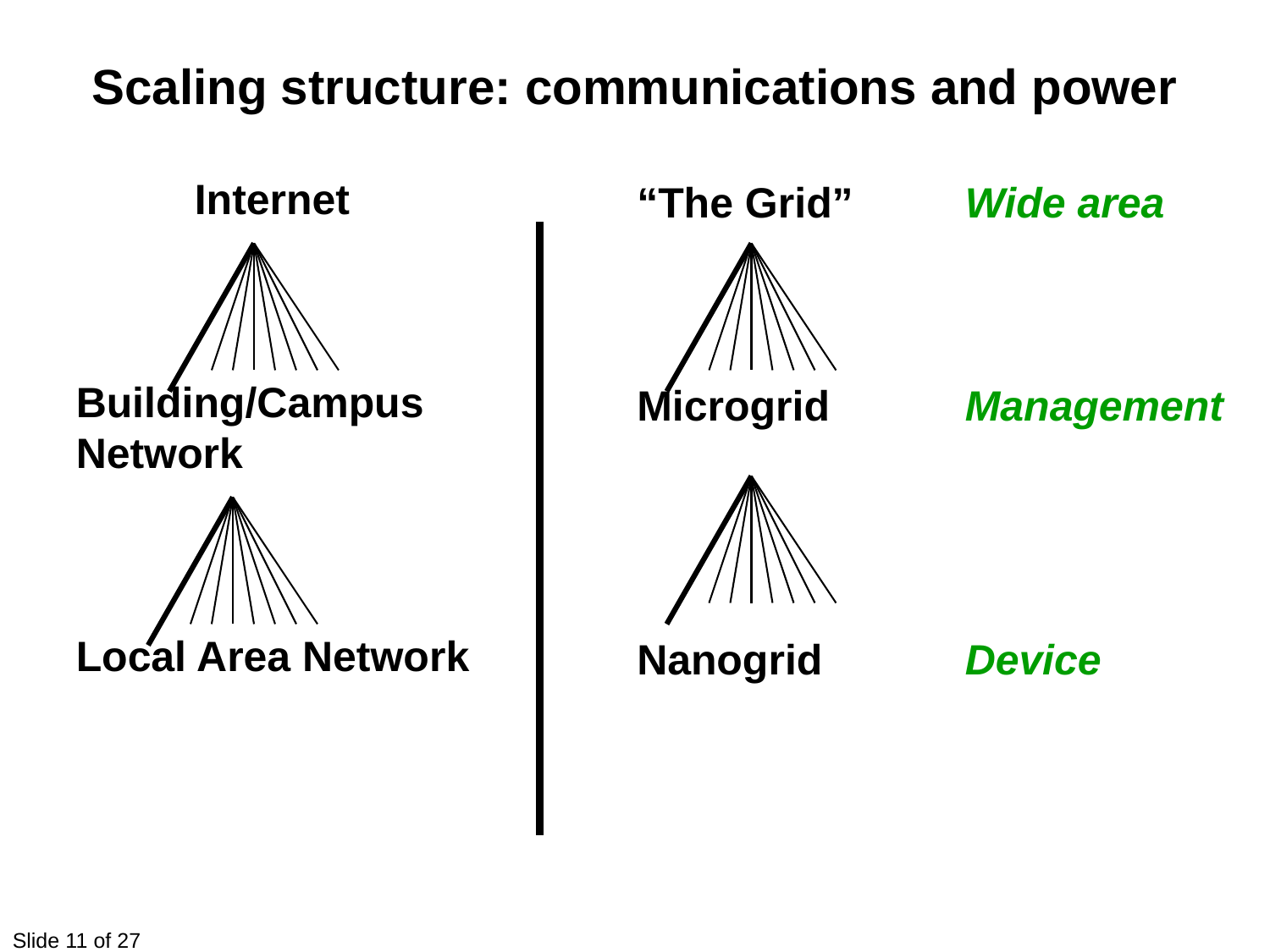

Scaling structure: communications and power
          Internet

Building/Campus
Network

Local Area Network
“The Grid”

Microgrid

Nanogrid
Wide area

Management

Device